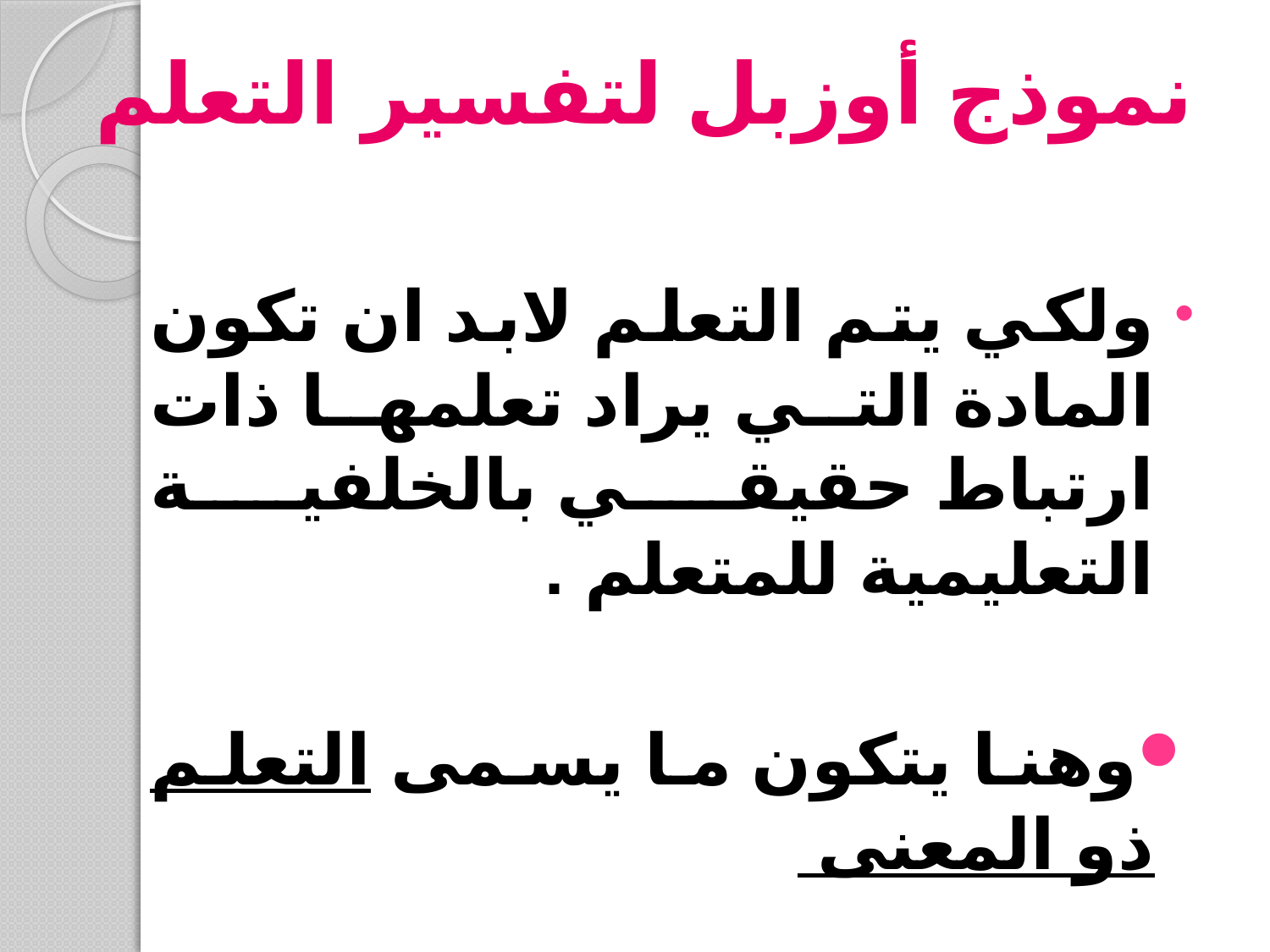

# نموذج أوزبل لتفسير التعلم

ولكي يتم التعلم لابد ان تكون المادة التي يراد تعلمها ذات ارتباط حقيقي بالخلفية التعليمية للمتعلم .

وهنا يتكون ما يسمى التعلم ذو المعنى